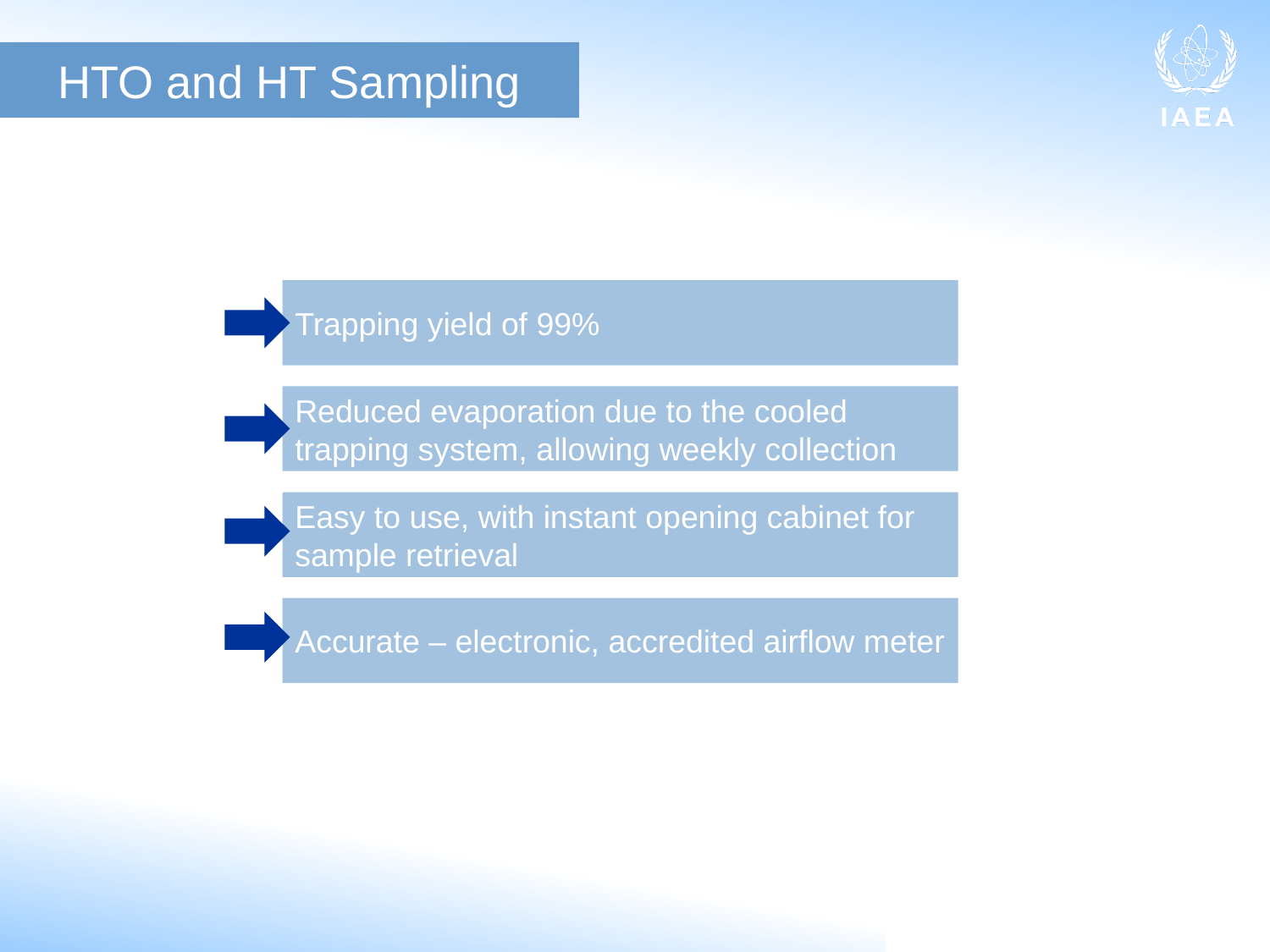

HTO and HT Sampling
Trapping yield of 99%

Reduced evaporation due to the cooled trapping system, allowing weekly collection

Easy to use, with instant opening cabinet for sample retrieval

Accurate – electronic, accredited airflow meter